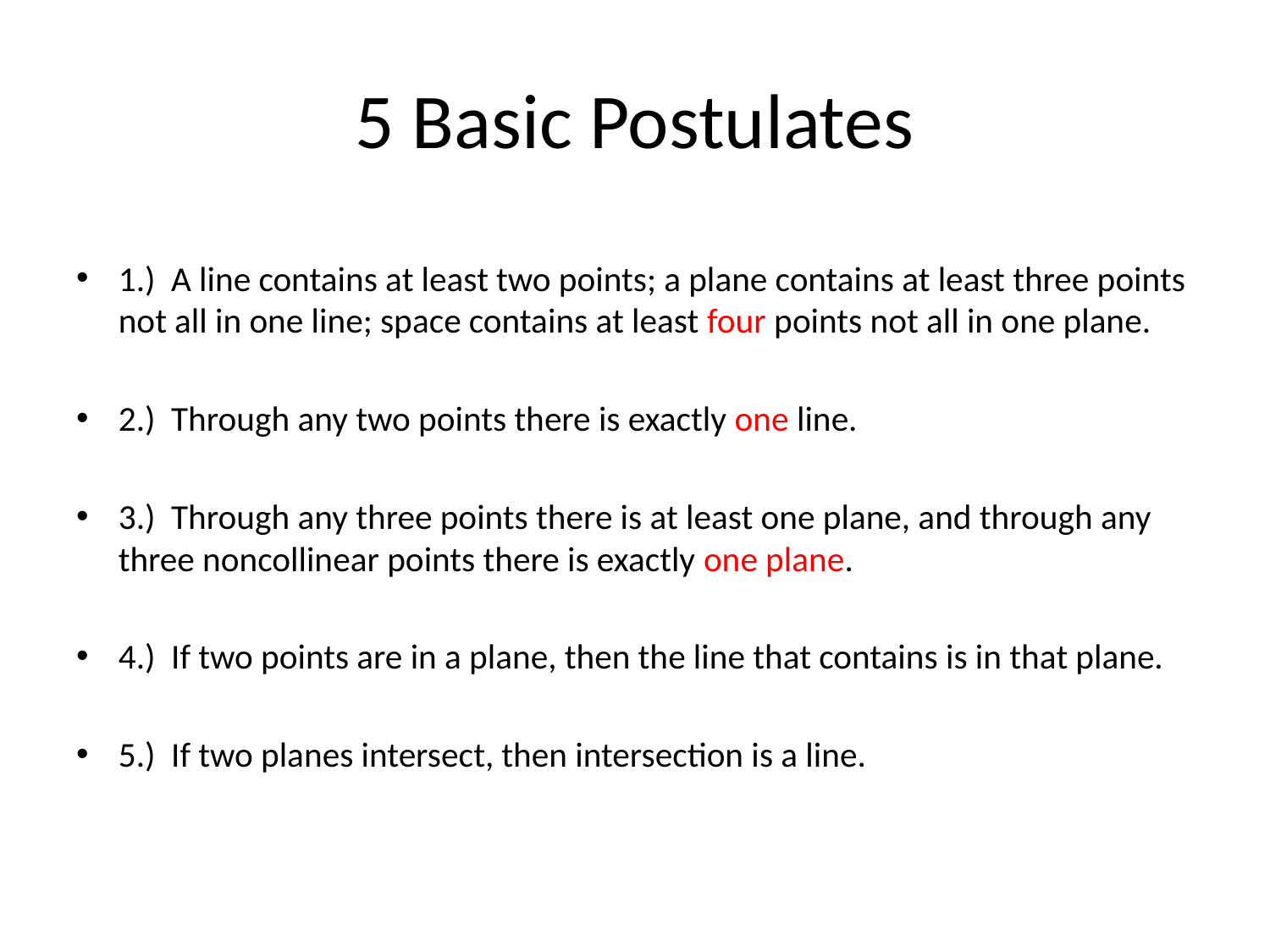

# 5 Basic Postulates

1.)  A line contains at least two points; a plane contains at least three points not all in one line; space contains at least four points not all in one plane.

2.)  Through any two points there is exactly one line.

3.)  Through any three points there is at least one plane, and through any three noncollinear points there is exactly one plane.

4.)  If two points are in a plane, then the line that contains is in that plane.

5.)  If two planes intersect, then intersection is a line.